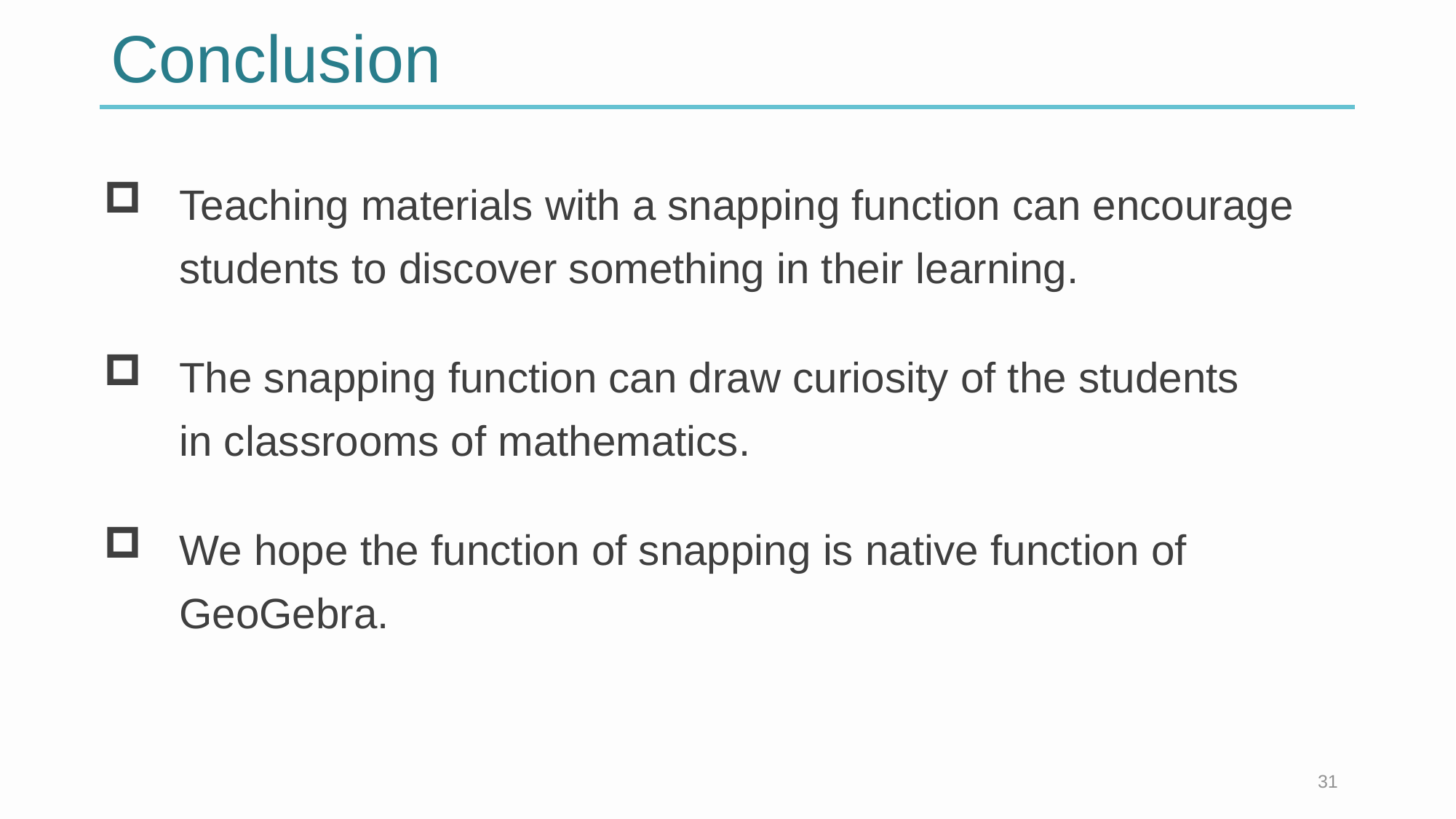

# Conclusion
Teaching materials with a snapping function can encourage students to discover something in their learning.
The snapping function can draw curiosity of the students
in classrooms of mathematics.
We hope the function of snapping is native function of GeoGebra.
31